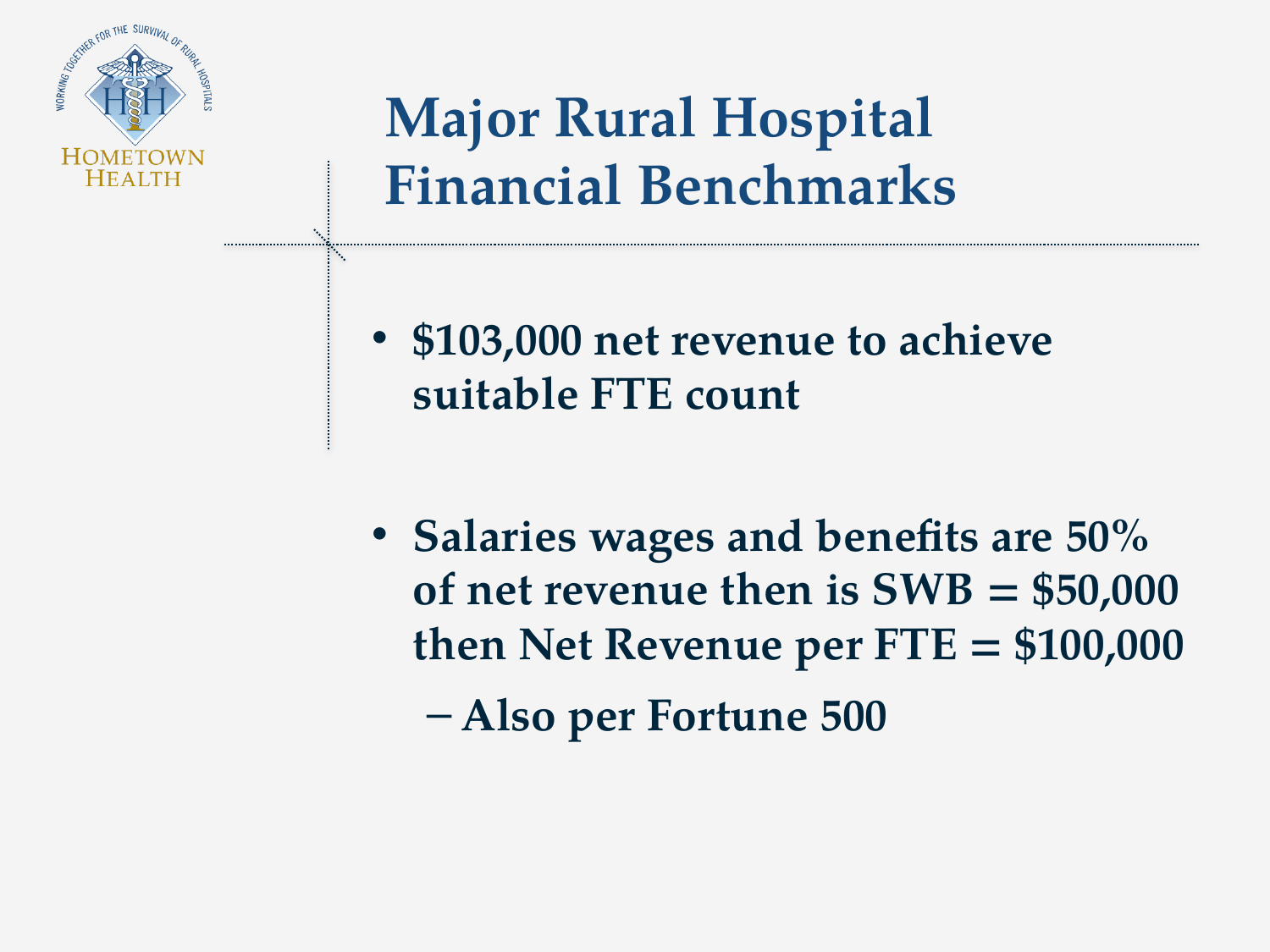

Major Rural Hospital Financial Benchmarks
$103,000 net revenue to achieve suitable FTE count

Salaries wages and benefits are 50% of net revenue then is SWB = $50,000 then Net Revenue per FTE = $100,000
Also per Fortune 500